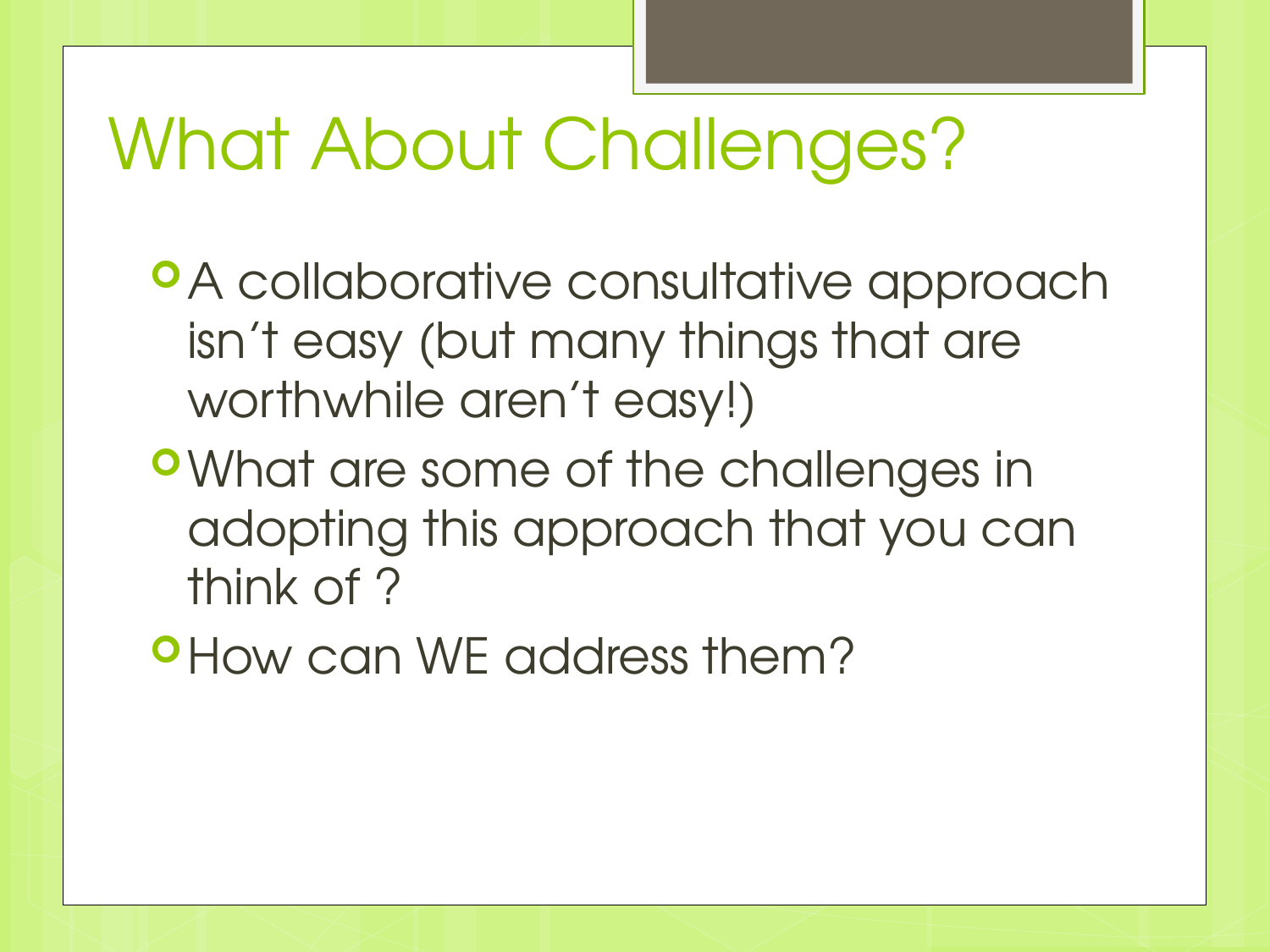

What About Challenges?
A collaborative consultative approach isn’t easy (but many things that are worthwhile aren’t easy!)
What are some of the challenges in adopting this approach that you can think of ?
How can WE address them?